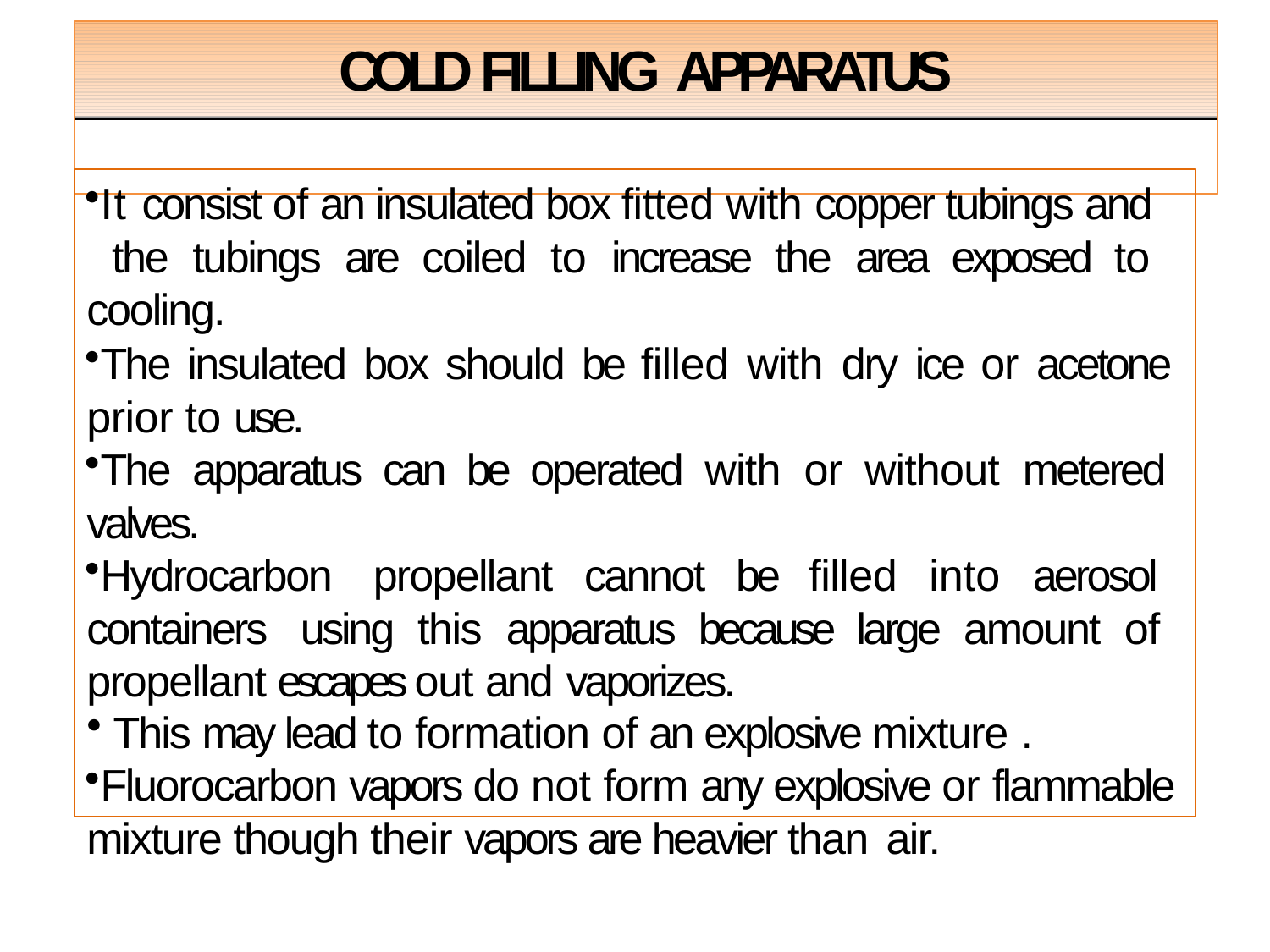

# COLD FILLING APPARATUS

It consist of an insulated box fitted with copper tubings and  the tubings are coiled to increase the area exposed to cooling.
The insulated box should be filled with dry ice or acetone  prior to use.
The apparatus can be operated with or without metered  valves.
Hydrocarbon propellant cannot be filled into aerosol  containers using this apparatus because large amount of  propellant escapes out and vaporizes.
This may lead to formation of an explosive mixture .
Fluorocarbon vapors do not form any explosive or flammable  mixture though their vapors are heavier than air.